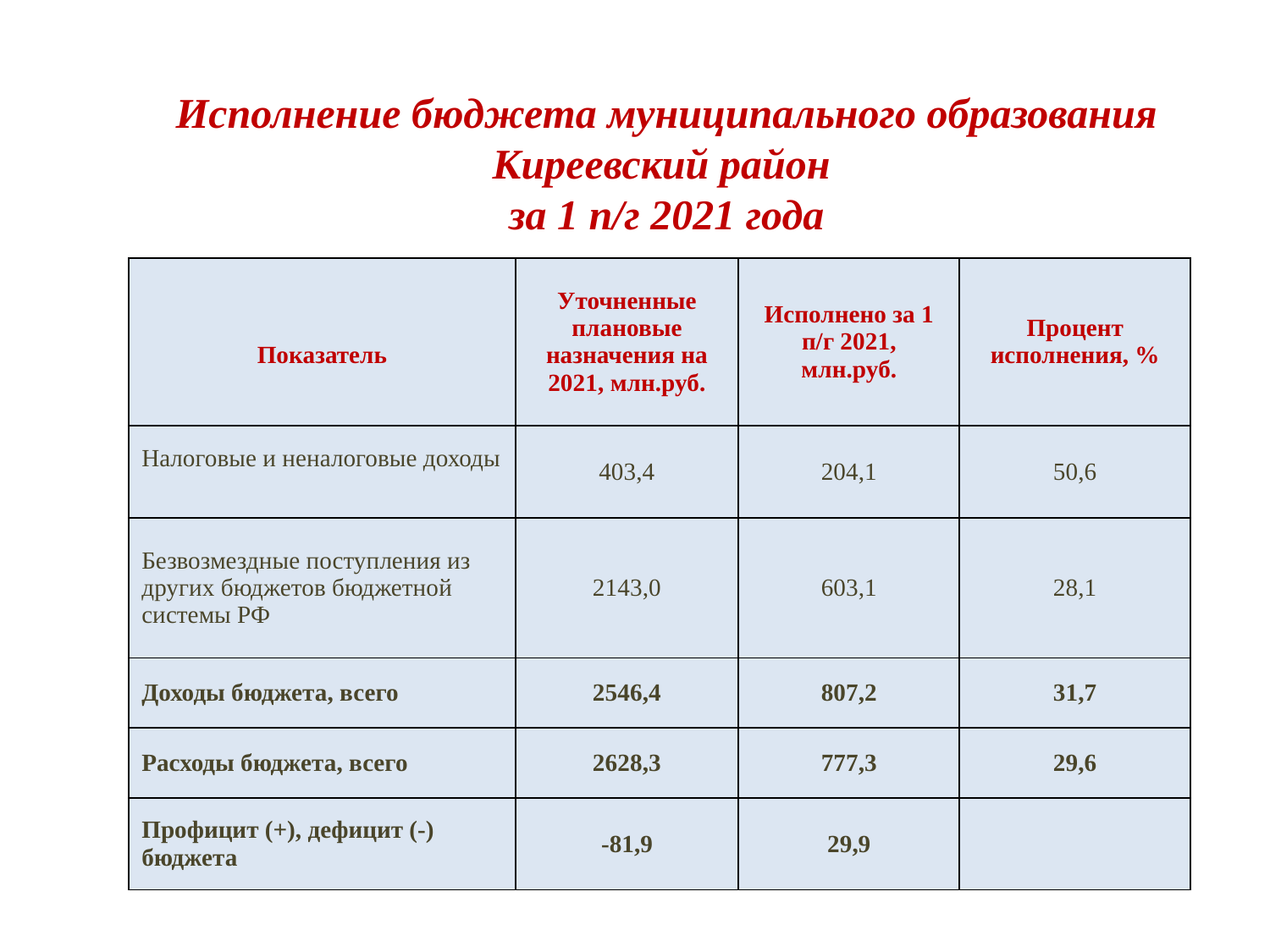

# Исполнение бюджета муниципального образования Киреевский район за 1 п/г 2021 года
| Показатель | Уточненные плановые назначения на 2021, млн.руб. | Исполнено за 1 п/г 2021, млн.руб. | Процент исполнения, % |
| --- | --- | --- | --- |
| Налоговые и неналоговые доходы | 403,4 | 204,1 | 50,6 |
| Безвозмездные поступления из других бюджетов бюджетной системы РФ | 2143,0 | 603,1 | 28,1 |
| Доходы бюджета, всего | 2546,4 | 807,2 | 31,7 |
| Расходы бюджета, всего | 2628,3 | 777,3 | 29,6 |
| Профицит (+), дефицит (-) бюджета | -81,9 | 29,9 |  |